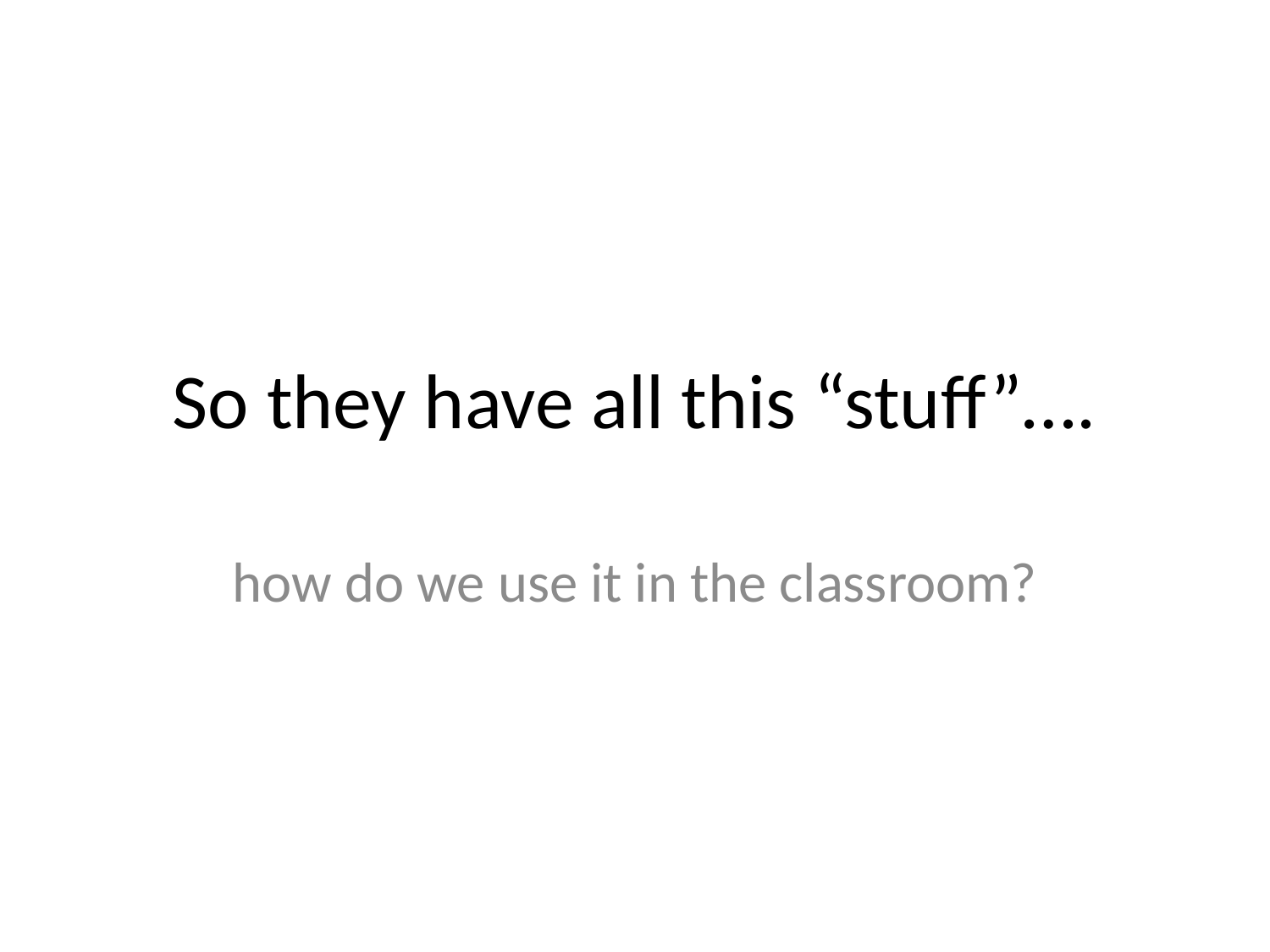

# So they have all this “stuff”….
how do we use it in the classroom?